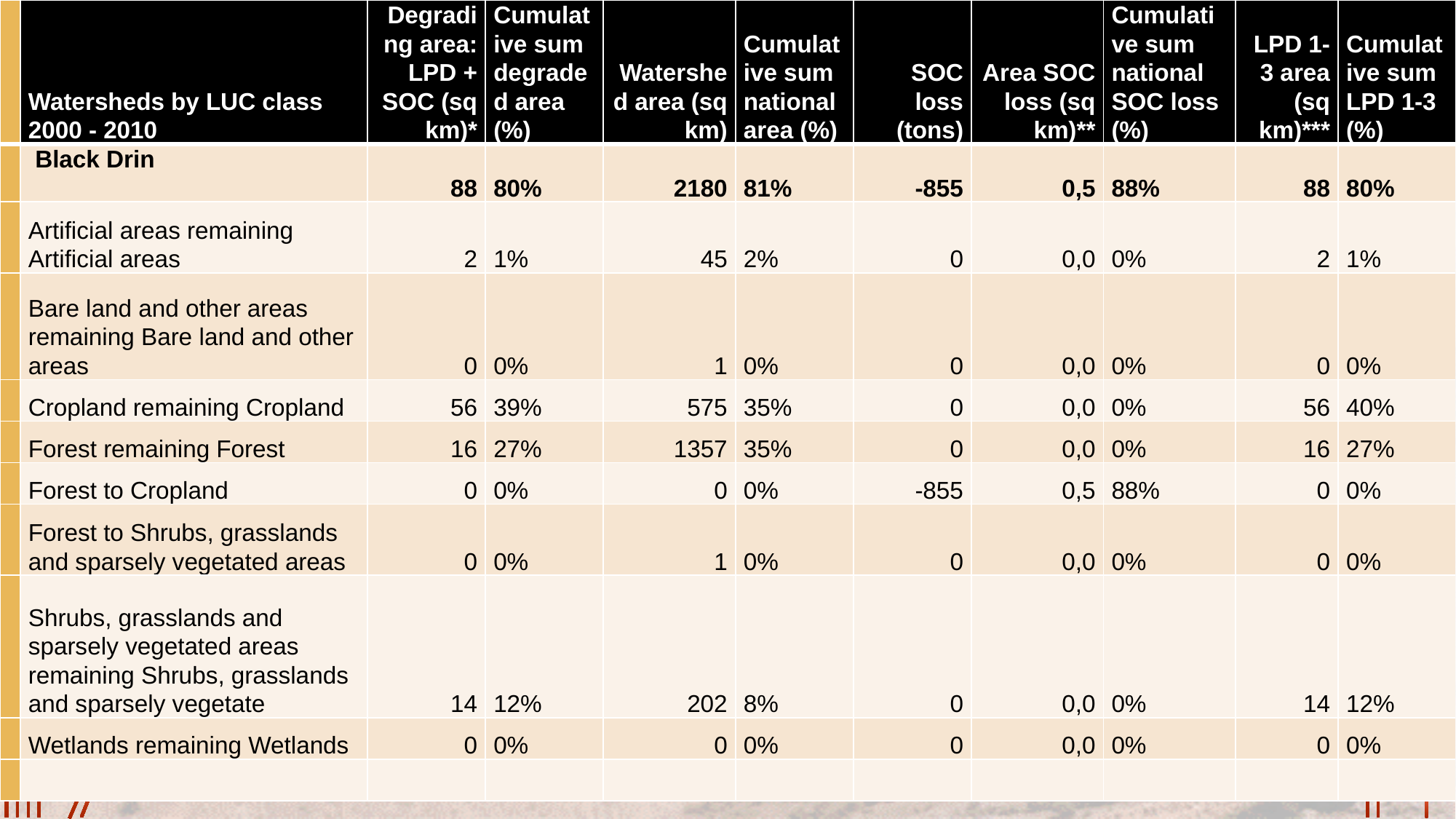

|  | Watersheds by LUC class 2000 - 2010 | Degrading area: LPD + SOC (sq km)\* | Cumulative sum degraded area (%) | Watershed area (sq km) | Cumulative sum national area (%) | SOC loss (tons) | Area SOC loss (sq km)\*\* | Cumulative sum national SOC loss (%) | LPD 1-3 area (sq km)\*\*\* | Cumulative sum LPD 1-3 (%) |
| --- | --- | --- | --- | --- | --- | --- | --- | --- | --- | --- |
|  | Black Drin | 88 | 80% | 2180 | 81% | -855 | 0,5 | 88% | 88 | 80% |
|  | Artificial areas remaining Artificial areas | 2 | 1% | 45 | 2% | 0 | 0,0 | 0% | 2 | 1% |
|  | Bare land and other areas remaining Bare land and other areas | 0 | 0% | 1 | 0% | 0 | 0,0 | 0% | 0 | 0% |
|  | Cropland remaining Cropland | 56 | 39% | 575 | 35% | 0 | 0,0 | 0% | 56 | 40% |
|  | Forest remaining Forest | 16 | 27% | 1357 | 35% | 0 | 0,0 | 0% | 16 | 27% |
|  | Forest to Cropland | 0 | 0% | 0 | 0% | -855 | 0,5 | 88% | 0 | 0% |
|  | Forest to Shrubs, grasslands and sparsely vegetated areas | 0 | 0% | 1 | 0% | 0 | 0,0 | 0% | 0 | 0% |
|  | Shrubs, grasslands and sparsely vegetated areas remaining Shrubs, grasslands and sparsely vegetate | 14 | 12% | 202 | 8% | 0 | 0,0 | 0% | 14 | 12% |
|  | Wetlands remaining Wetlands | 0 | 0% | 0 | 0% | 0 | 0,0 | 0% | 0 | 0% |
|  |  |  |  |  |  |  |  |  |  |  |